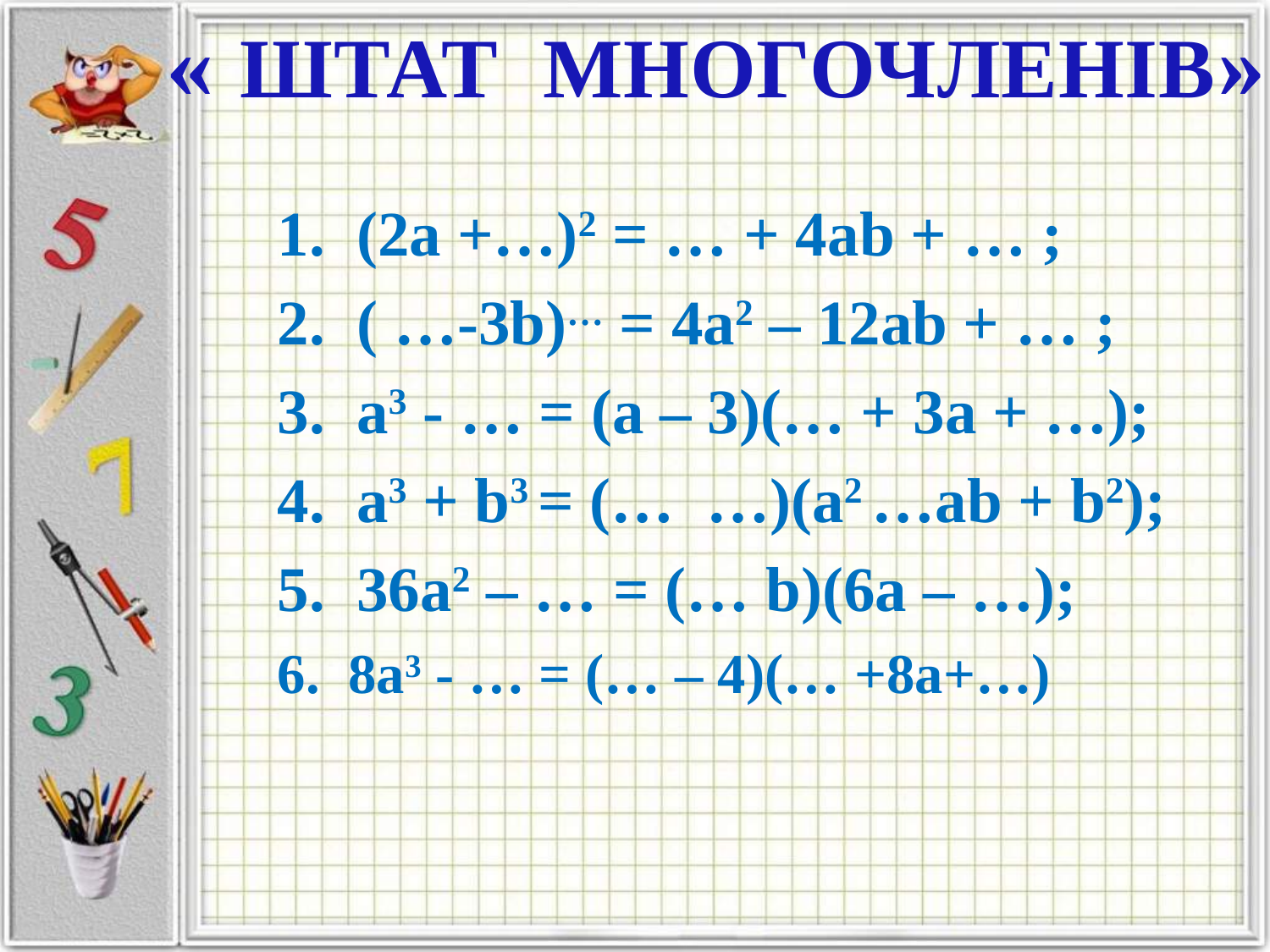

« ШТАТ  МНОГОЧЛЕНІВ»

1.  (2а +…)2 = … + 4аb + … ;
2.  ( …-3b)… = 4а2 – 12аb + … ;
3.  а3 - … = (а – 3)(… + 3a + …);
4.  а3 + b3 = (…  …)(а2 …ab + b2);
5.  36а2 – … = (… b)(6а – …);

6.  8а3 - … = (… – 4)(… +8а+…)